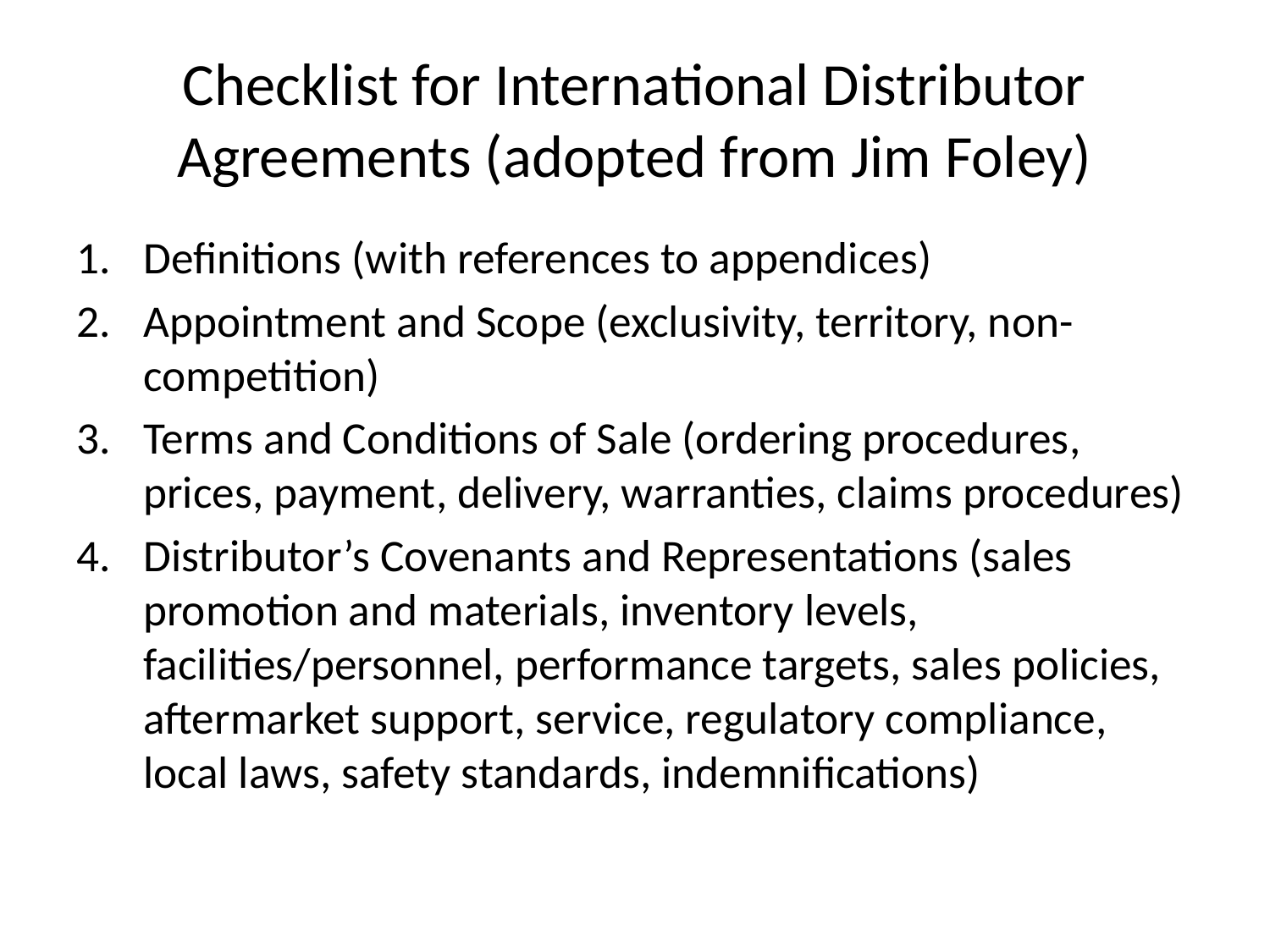

# Checklist for International Distributor Agreements (adopted from Jim Foley)
Definitions (with references to appendices)
Appointment and Scope (exclusivity, territory, non-competition)
Terms and Conditions of Sale (ordering procedures, prices, payment, delivery, warranties, claims procedures)
Distributor’s Covenants and Representations (sales promotion and materials, inventory levels, facilities/personnel, performance targets, sales policies, aftermarket support, service, regulatory compliance, local laws, safety standards, indemnifications)